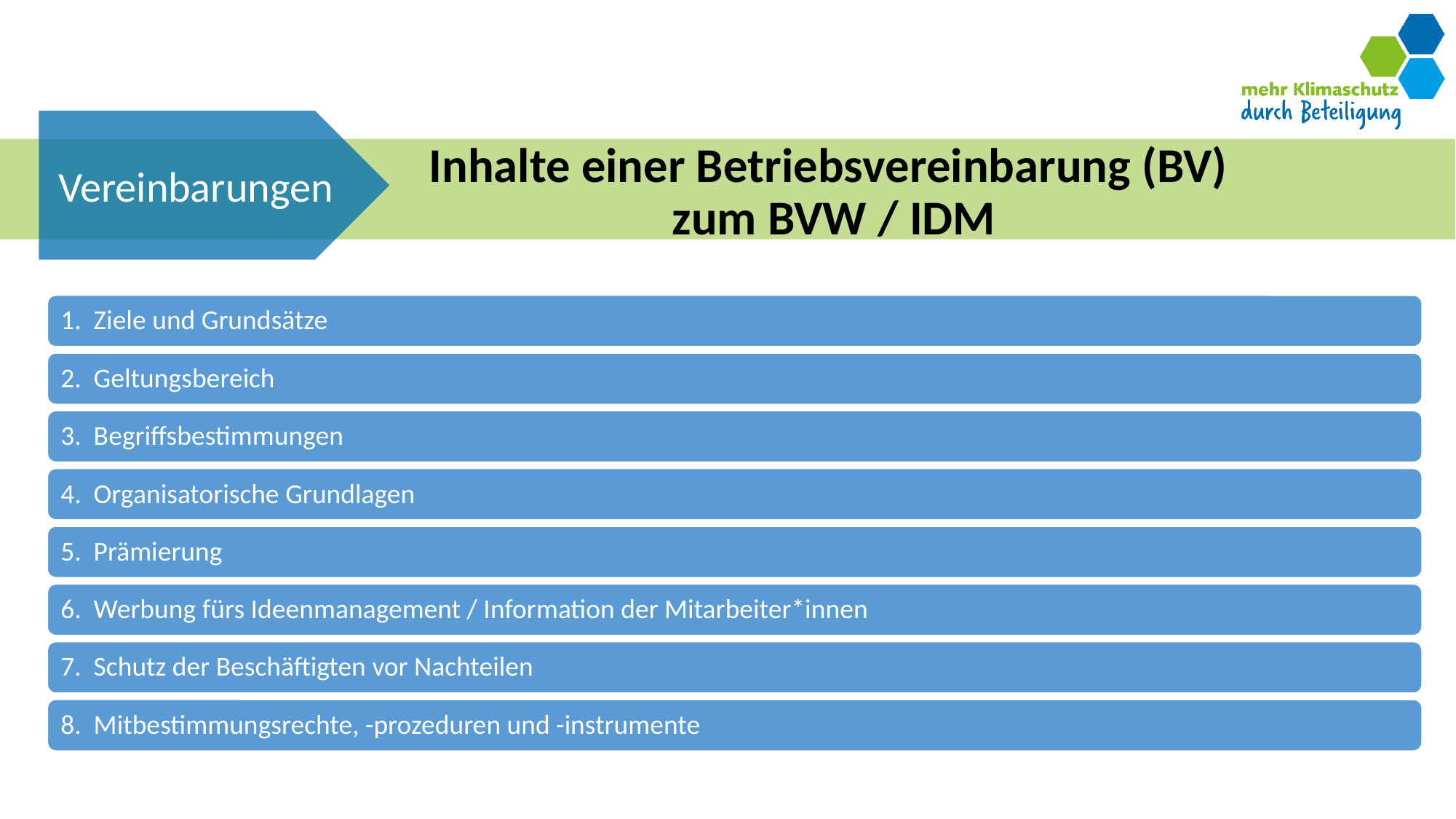

Vereinbarungen
# Inhalte einer Betriebsvereinbarung (BV) zum BVW / IDM
1.  Ziele und Grundsätze
2.  Geltungsbereich
3.  Begriffsbestimmungen
4.  Organisatorische Grundlagen
5.  Prämierung
6.  Werbung fürs Ideenmanagement / Information der Mitarbeiter*innen
7.  Schutz der Beschäftigten vor Nachteilen
8.  Mitbestimmungsrechte, -prozeduren und -instrumente